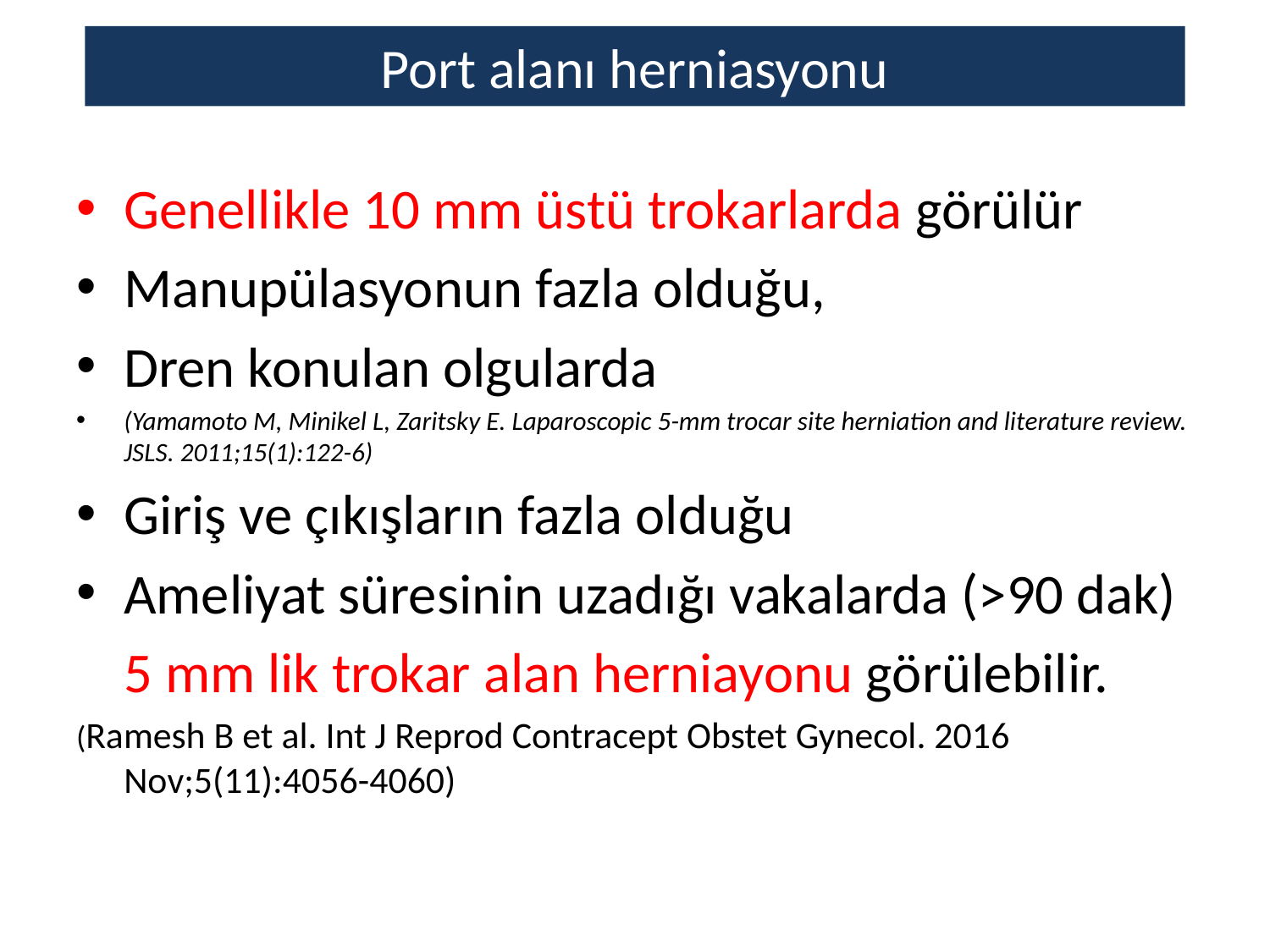

# Port alanı herniasyonu
Genellikle 10 mm üstü trokarlarda görülür
Manupülasyonun fazla olduğu,
Dren konulan olgularda
(Yamamoto M, Minikel L, Zaritsky E. Laparoscopic 5-mm trocar site herniation and literature review. JSLS. 2011;15(1):122-6)
Giriş ve çıkışların fazla olduğu
Ameliyat süresinin uzadığı vakalarda (>90 dak)
	5 mm lik trokar alan herniayonu görülebilir.
(Ramesh B et al. Int J Reprod Contracept Obstet Gynecol. 2016 Nov;5(11):4056-4060)